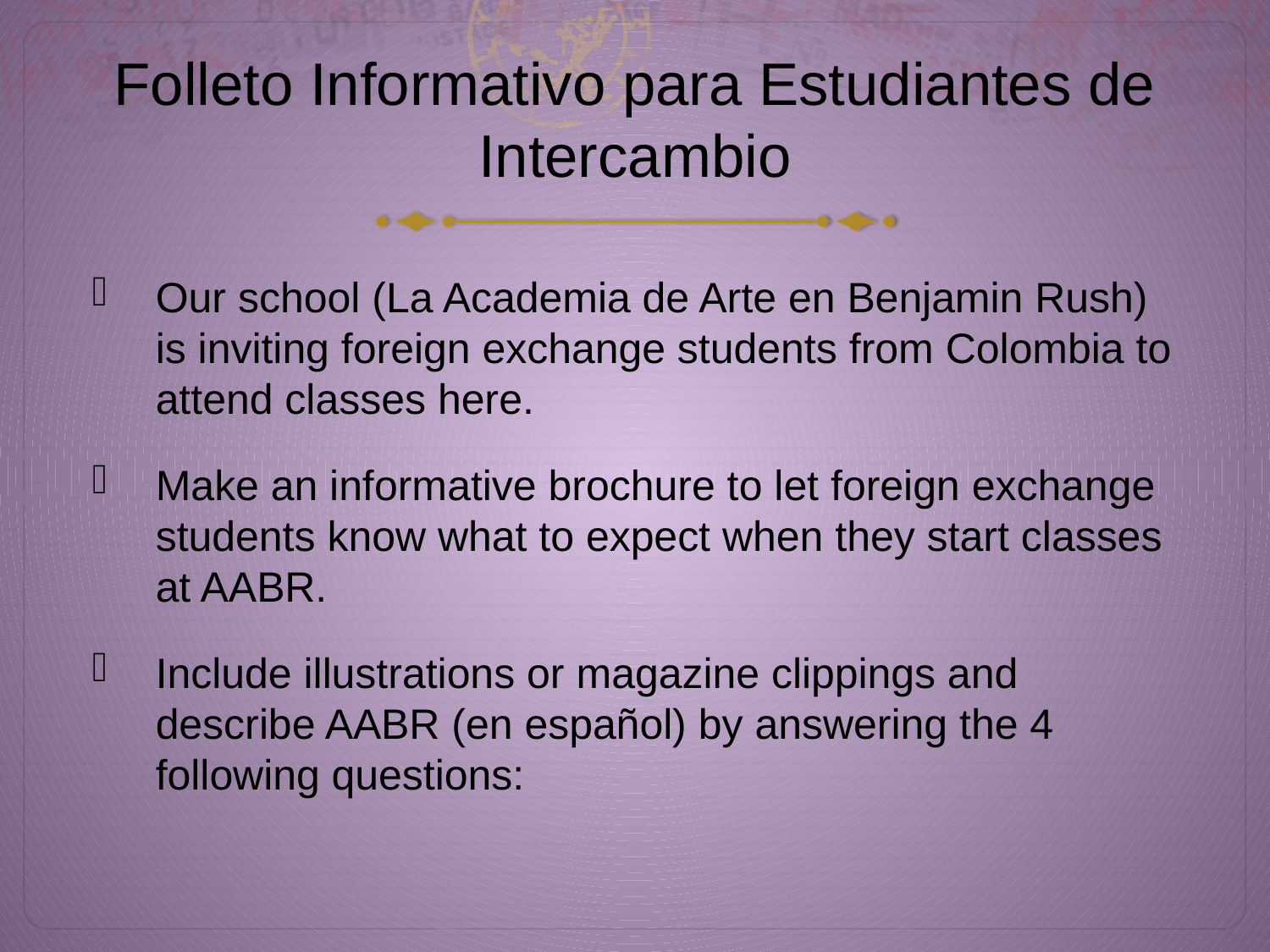

# Folleto Informativo para Estudiantes de Intercambio
Our school (La Academia de Arte en Benjamin Rush) is inviting foreign exchange students from Colombia to attend classes here.
Make an informative brochure to let foreign exchange students know what to expect when they start classes at AABR.
Include illustrations or magazine clippings and describe AABR (en español) by answering the 4 following questions: